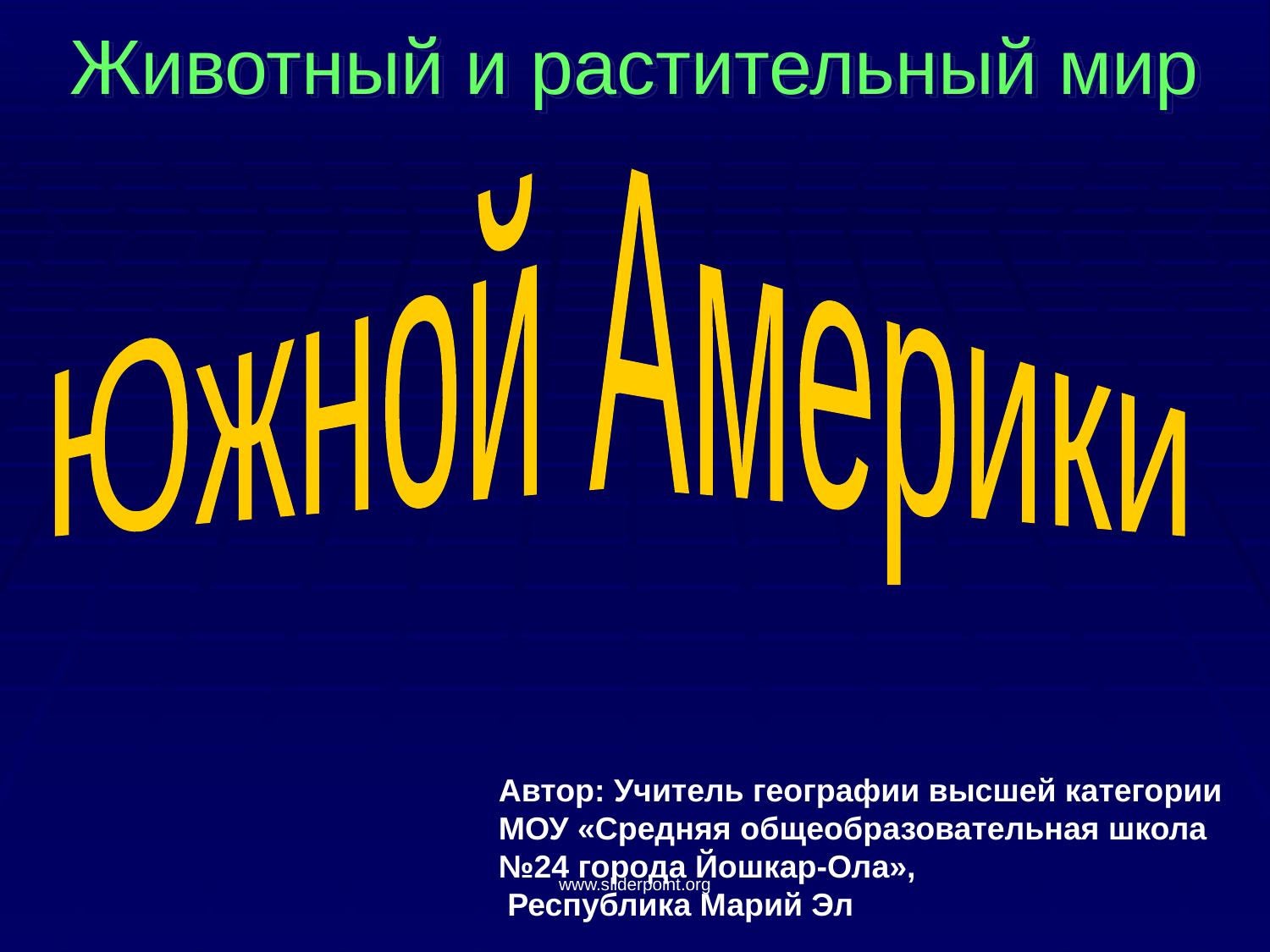

Животный и растительный мир
Южной Америки
Автор: Учитель географии высшей категории МОУ «Средняя общеобразовательная школа №24 города Йошкар-Ола»,
 Республика Марий Эл
www.sliderpoint.org